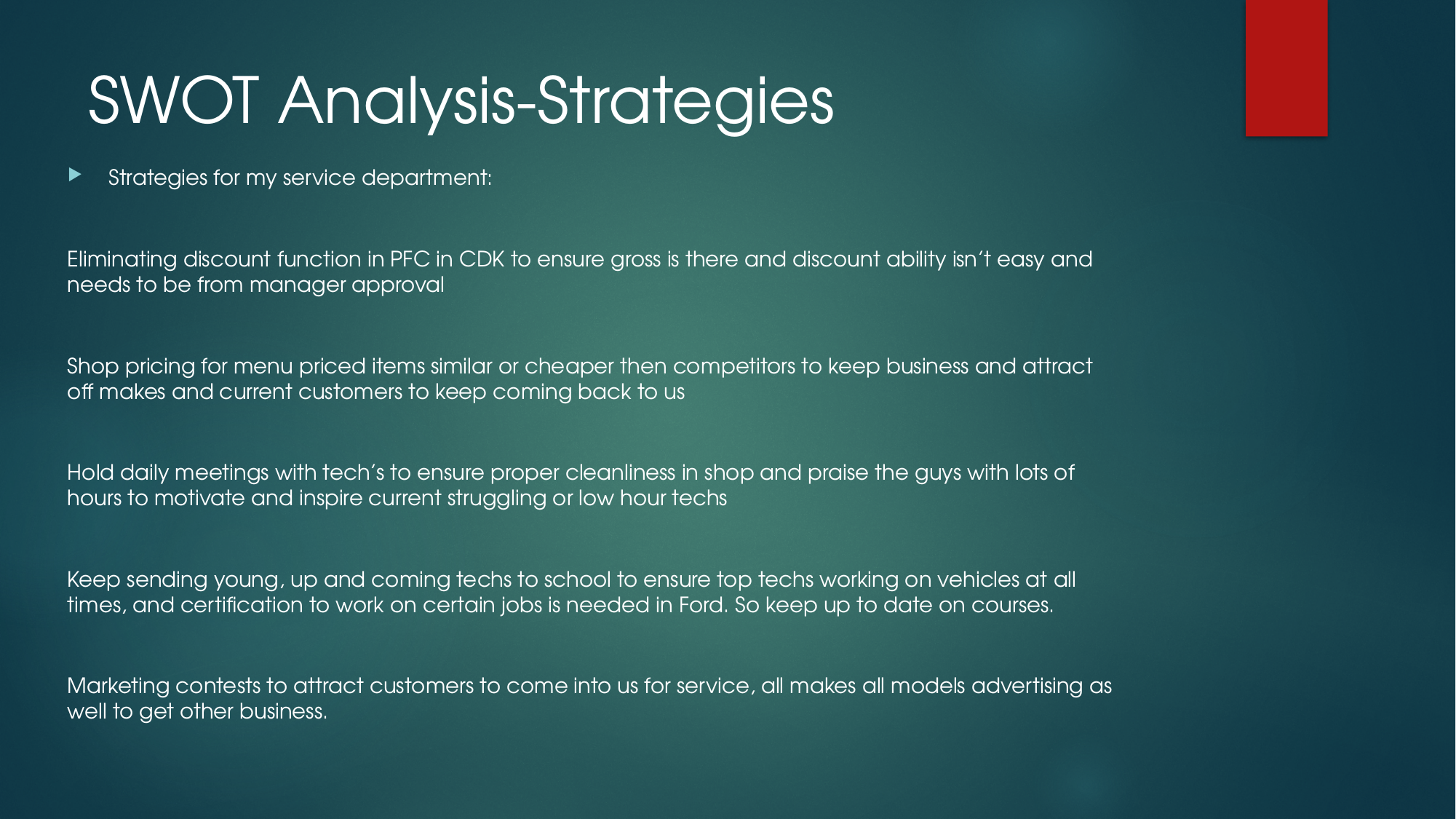

# SWOT Analysis-Strategies
Strategies for my service department:

Eliminating discount function in PFC in CDK to ensure gross is there and discount ability isn’t easy and needs to be from manager approval

Shop pricing for menu priced items similar or cheaper then competitors to keep business and attract off makes and current customers to keep coming back to us

Hold daily meetings with tech’s to ensure proper cleanliness in shop and praise the guys with lots of hours to motivate and inspire current struggling or low hour techs

Keep sending young, up and coming techs to school to ensure top techs working on vehicles at all times, and certification to work on certain jobs is needed in Ford. So keep up to date on courses.

Marketing contests to attract customers to come into us for service, all makes all models advertising as well to get other business.